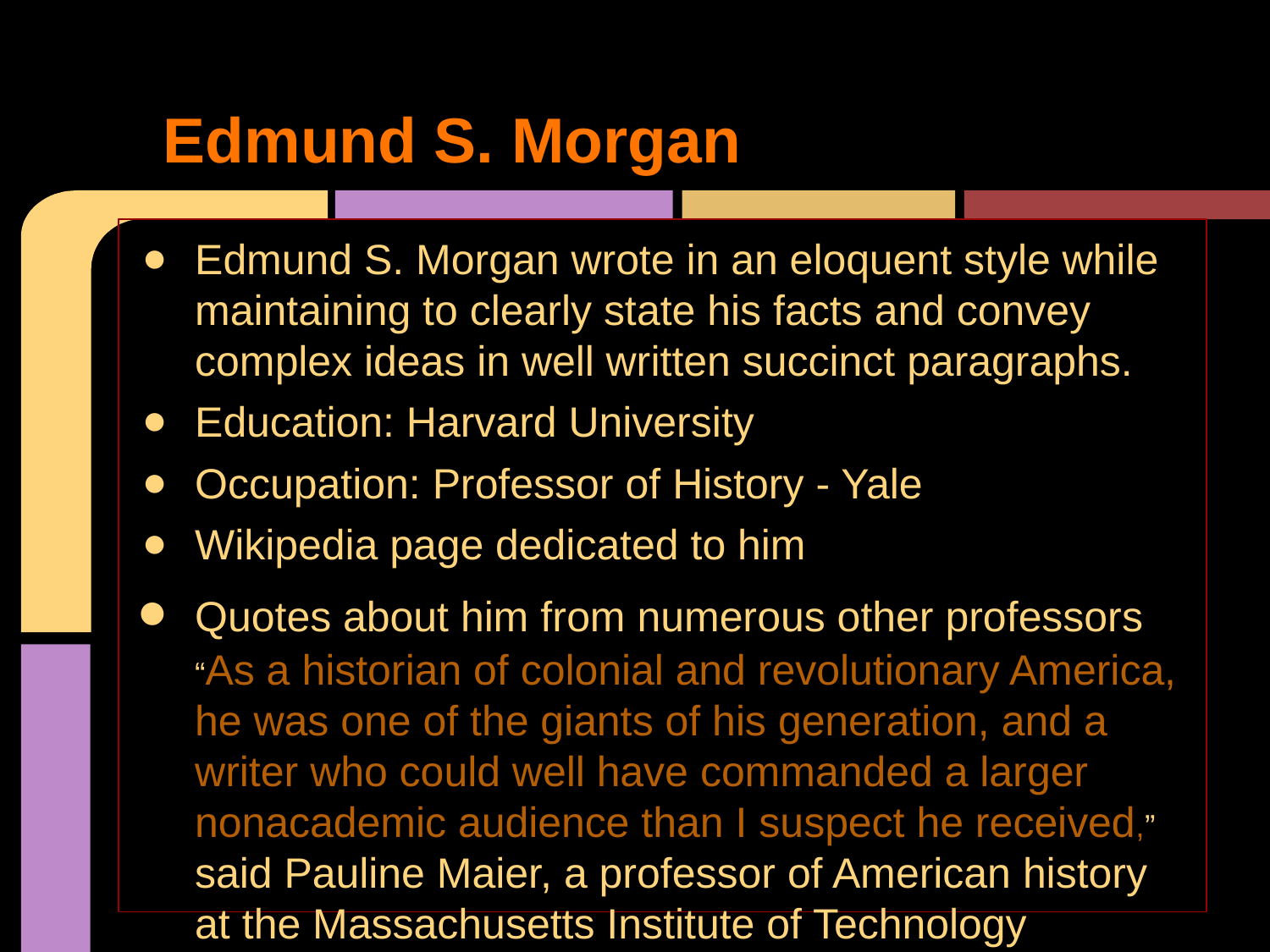

# Edmund S. Morgan
Edmund S. Morgan wrote in an eloquent style while maintaining to clearly state his facts and convey complex ideas in well written succinct paragraphs.
Education: Harvard University
Occupation: Professor of History - Yale
Wikipedia page dedicated to him
Quotes about him from numerous other professors “As a historian of colonial and revolutionary America, he was one of the giants of his generation, and a writer who could well have commanded a larger nonacademic audience than I suspect he received,” said Pauline Maier, a professor of American history at the Massachusetts Institute of Technology